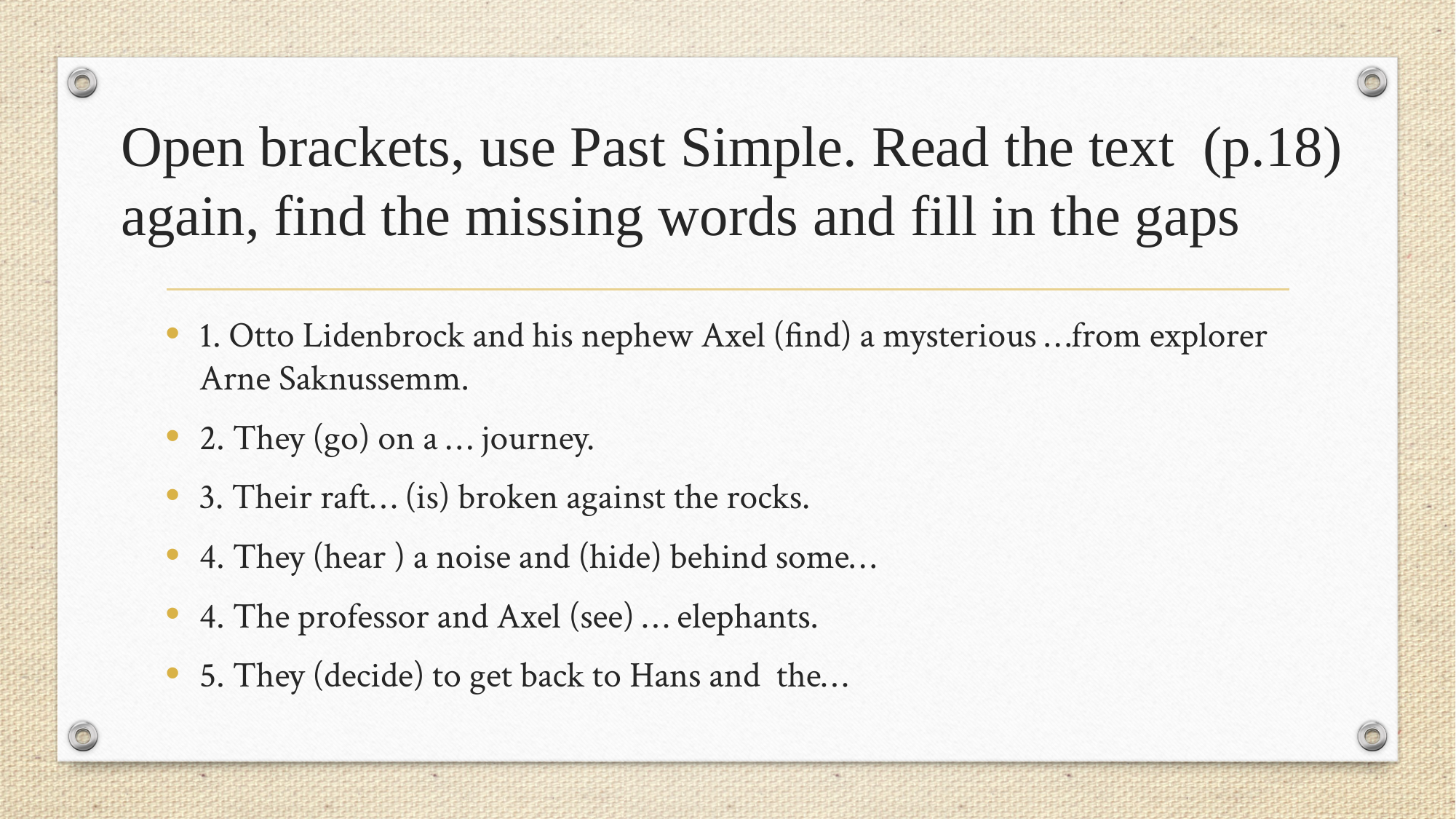

# Open brackets, use Past Simple. Read the text  (p.18) again, find the missing words and fill in the gaps
1. Otto Lidenbrock and his nephew Axel (find) a mysterious …from explorer Arne Saknussemm.
2. They (go) on a … journey.
3. Their raft… (is) broken against the rocks.
4. They (hear ) a noise and (hide) behind some…
4. The professor and Axel (see) … elephants.
5. They (decide) to get back to Hans and  the…